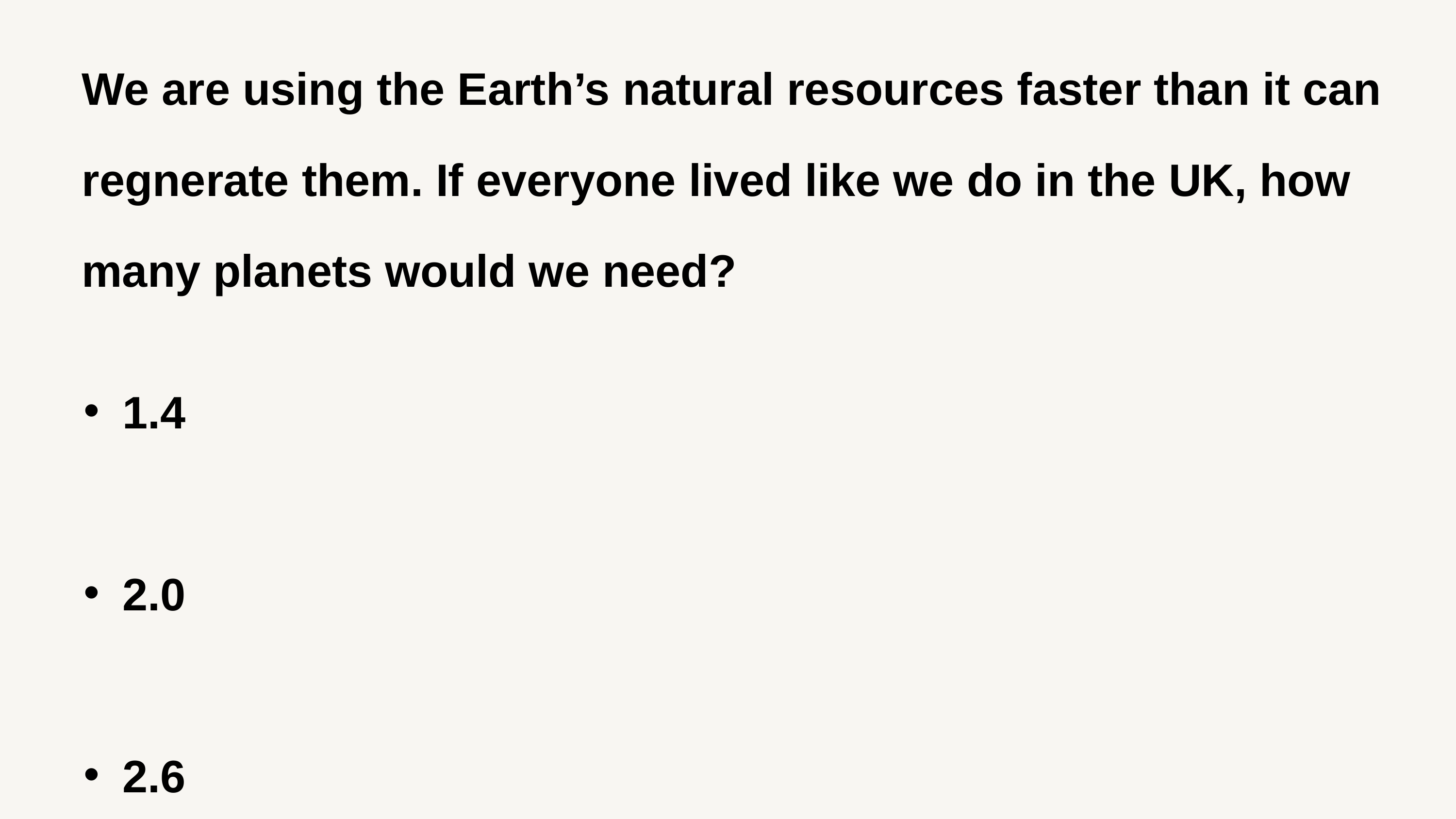

We are using the Earth’s natural resources faster than it can regnerate them. If everyone lived like we do in the UK, how many planets would we need?
1.4

2.0

2.6